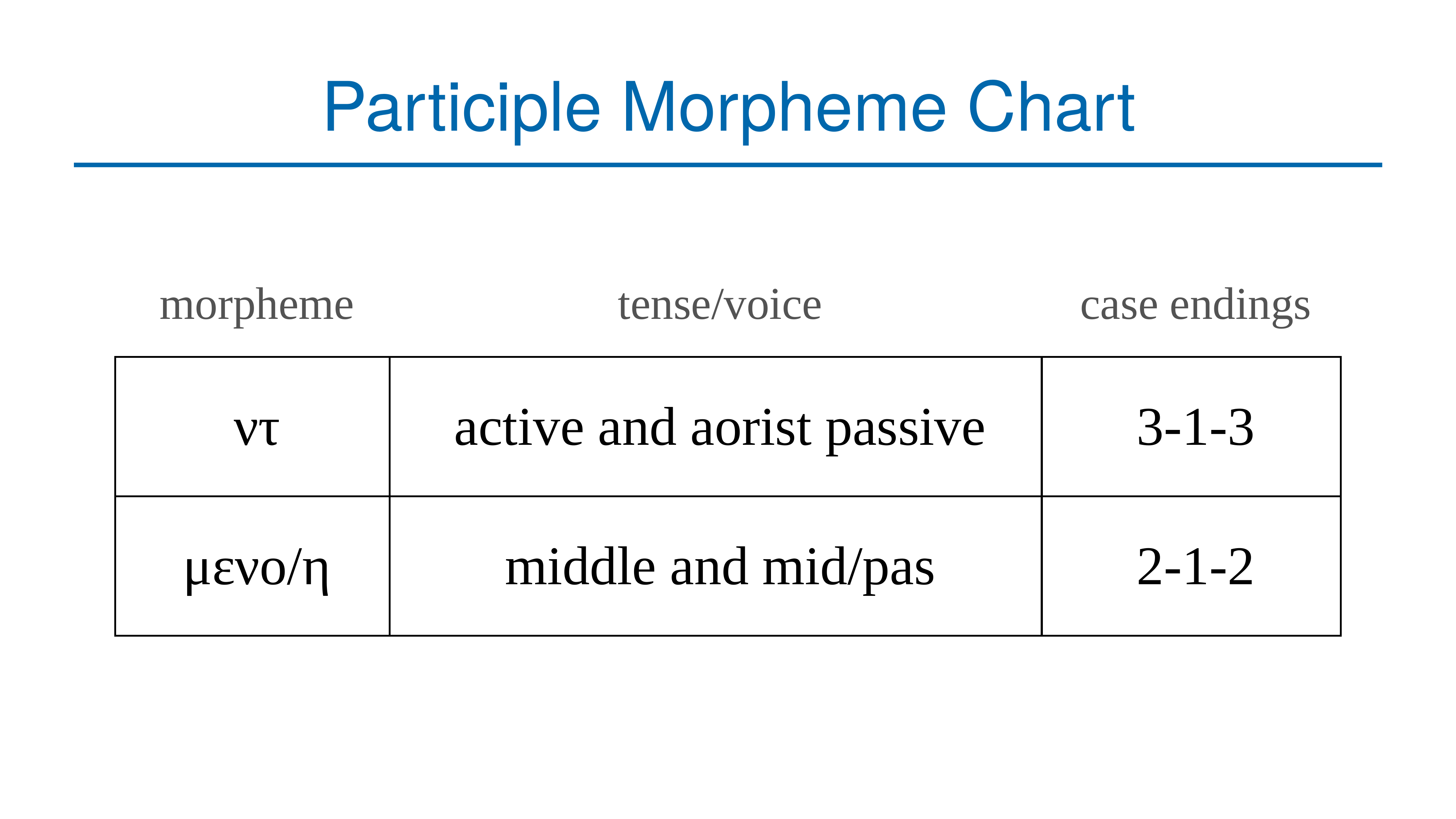

# Participle Morpheme Chart
| morpheme | tense/voice | case endings |
| --- | --- | --- |
| ντ | active and aorist passive | 3-1-3 |
| μενο/η | middle and mid/pas | 2-1-2 |